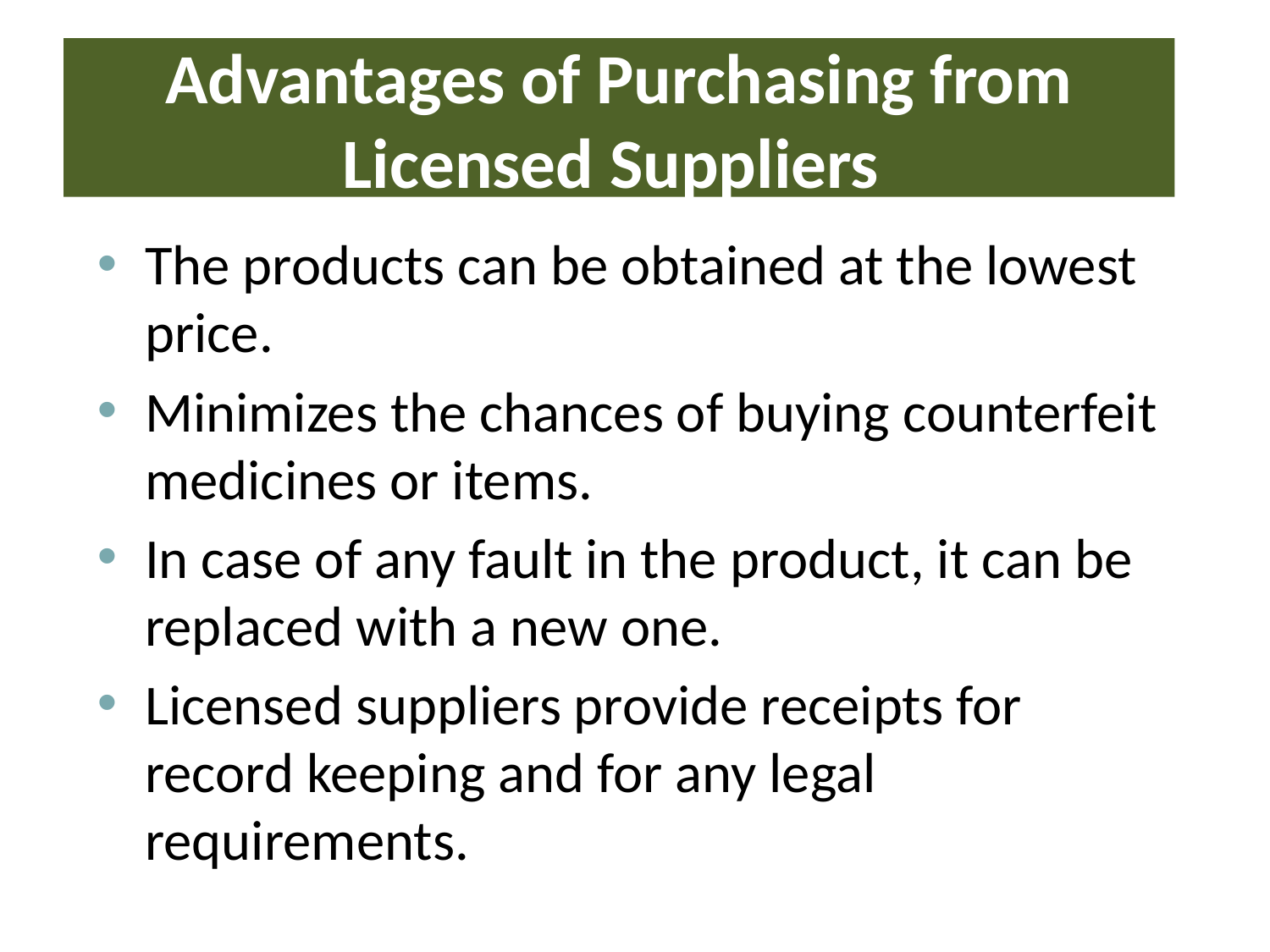

# Advantages of Purchasing from Licensed Suppliers
The products can be obtained at the lowest price.
Minimizes the chances of buying counterfeit medicines or items.
In case of any fault in the product, it can be replaced with a new one.
Licensed suppliers provide receipts for record keeping and for any legal requirements.